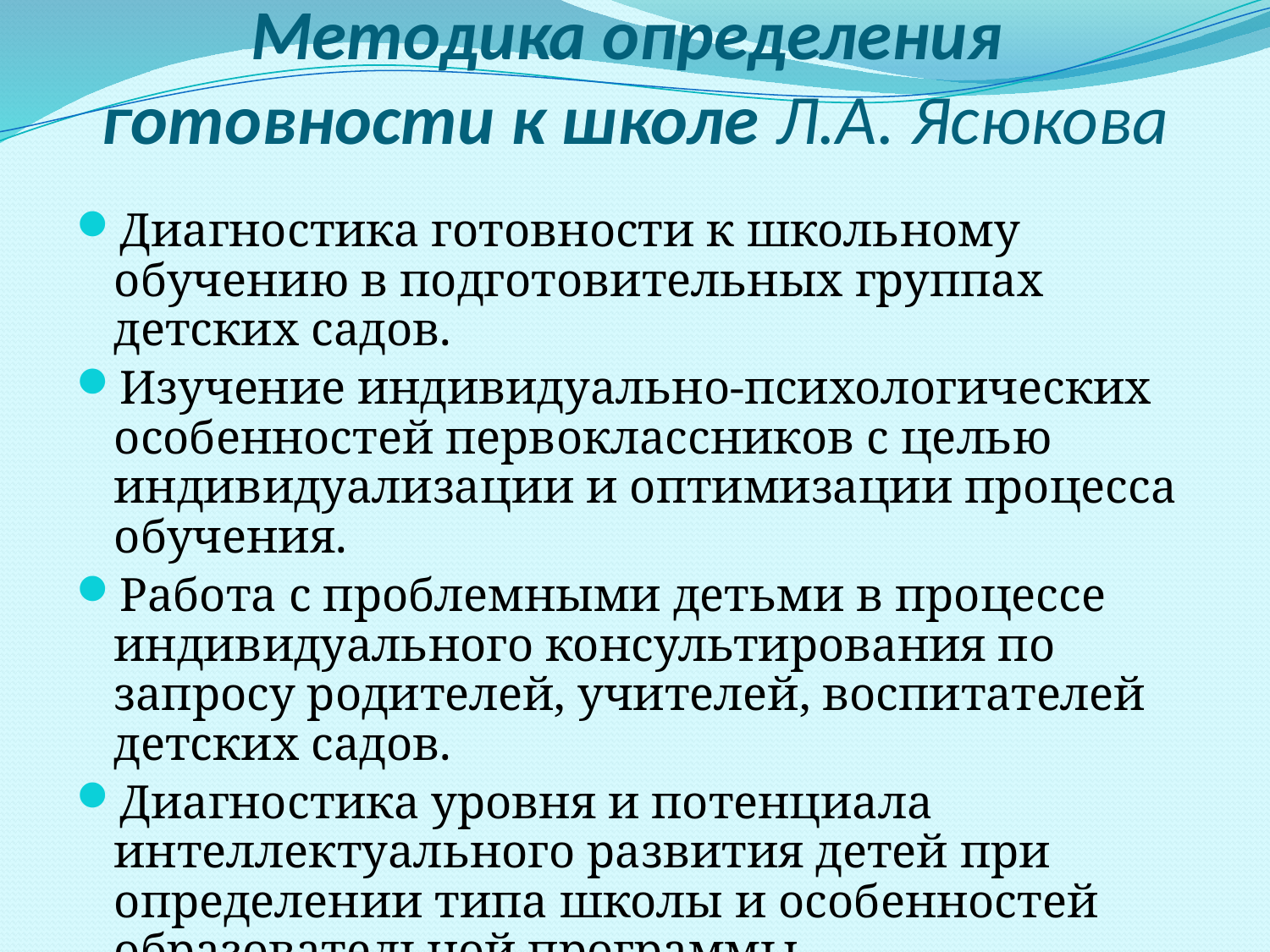

# Методика определения готовности к школе Л.А. Ясюкова
Диагностика готовности к школьному обучению в подготовительных группах детских садов.
Изучение индивидуально-психологических особенностей первоклассников с целью индивидуализации и оптимизации процесса обучения.
Работа с проблемными детьми в процессе индивидуального консультирования по запросу родителей, учителей, воспитателей детских садов.
Диагностика уровня и потенциала интеллектуального развития детей при определении типа школы и особенностей образовательной программы.